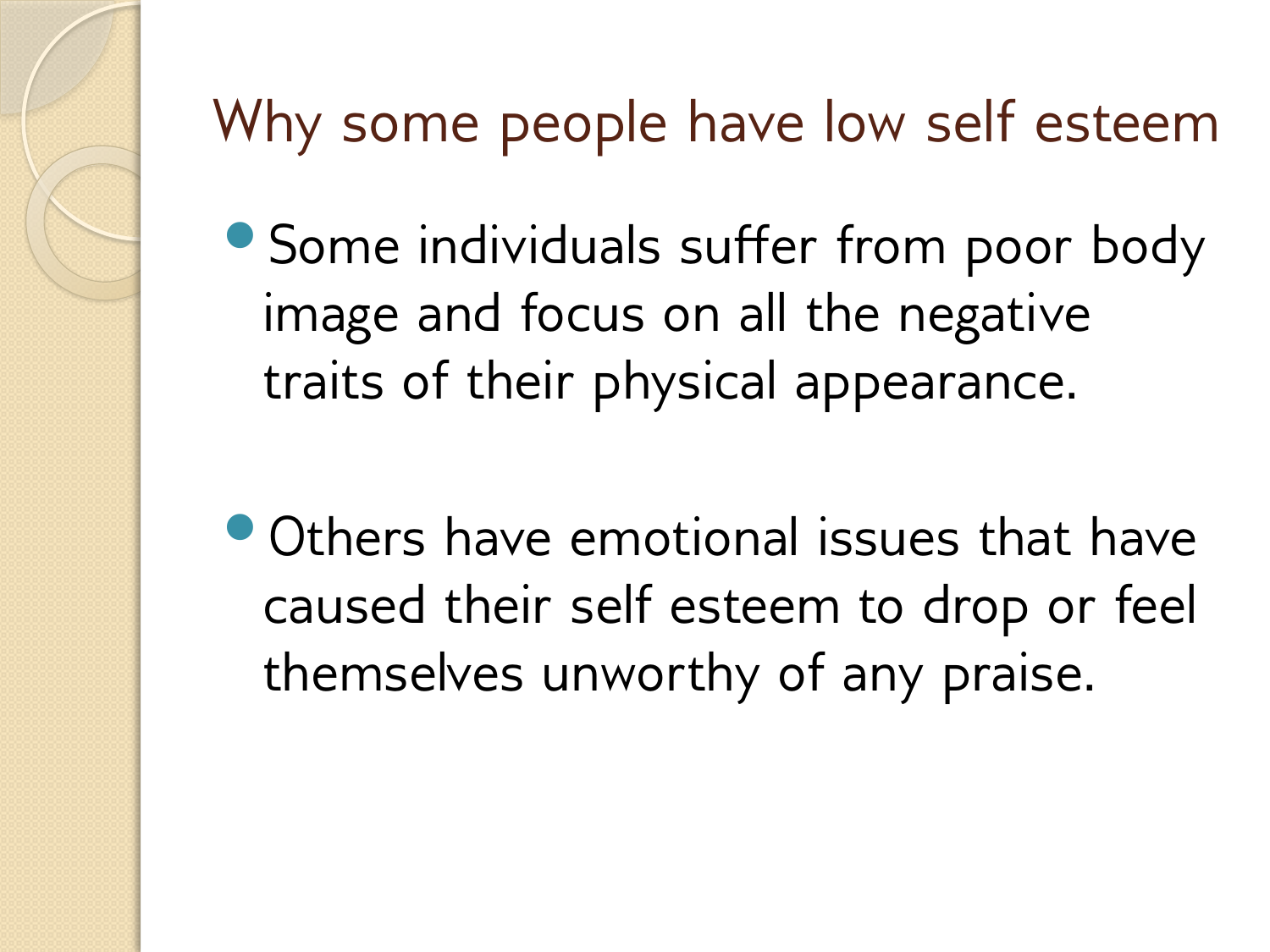

# Why some people have low self esteem
Some individuals suffer from poor body image and focus on all the negative traits of their physical appearance.

Others have emotional issues that have caused their self esteem to drop or feel themselves unworthy of any praise.